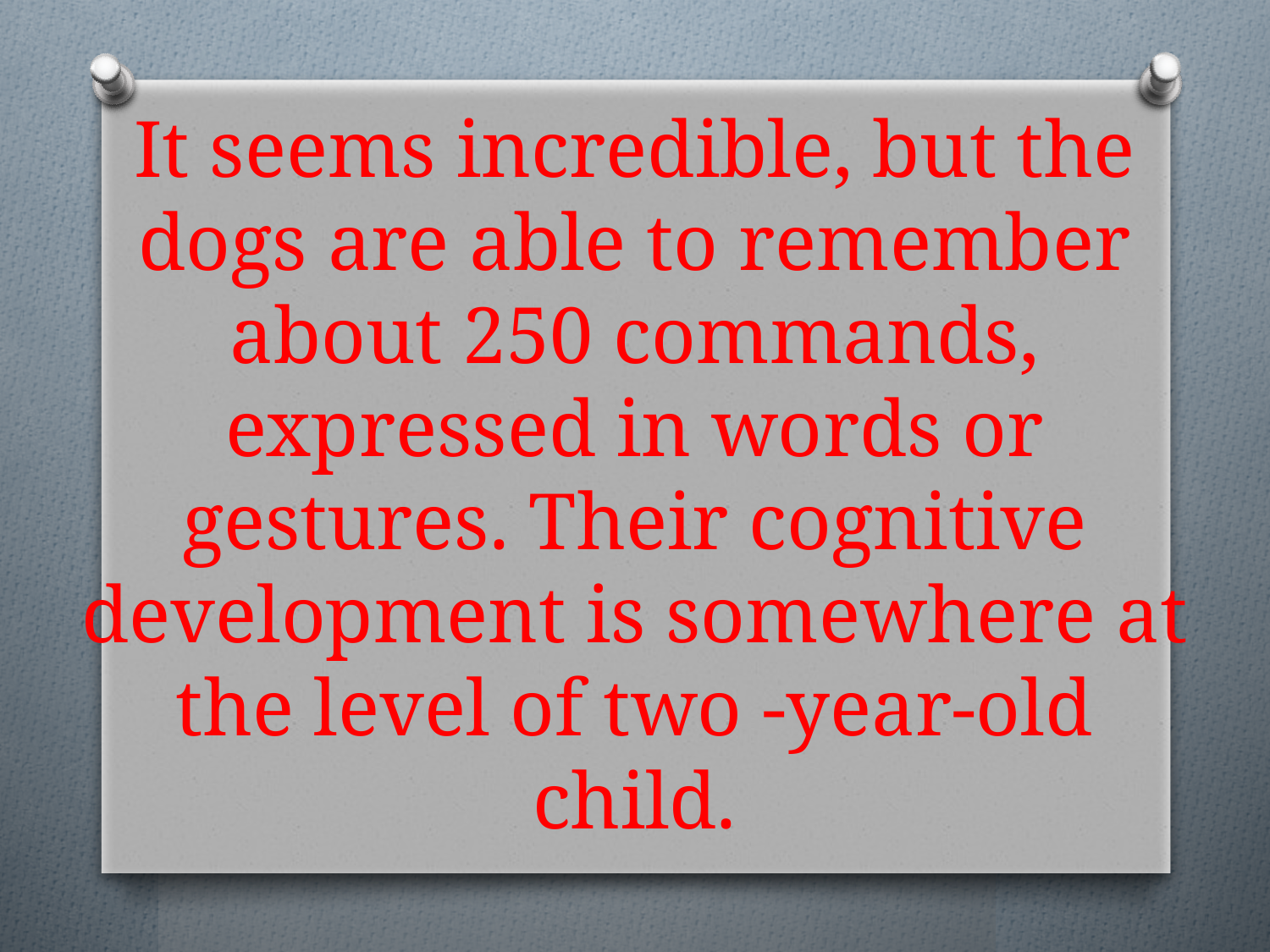

# It seems incredible, but the dogs are able to remember about 250 commands, expressed in words or gestures. Their cognitive development is somewhere at the level of two -year-old child.